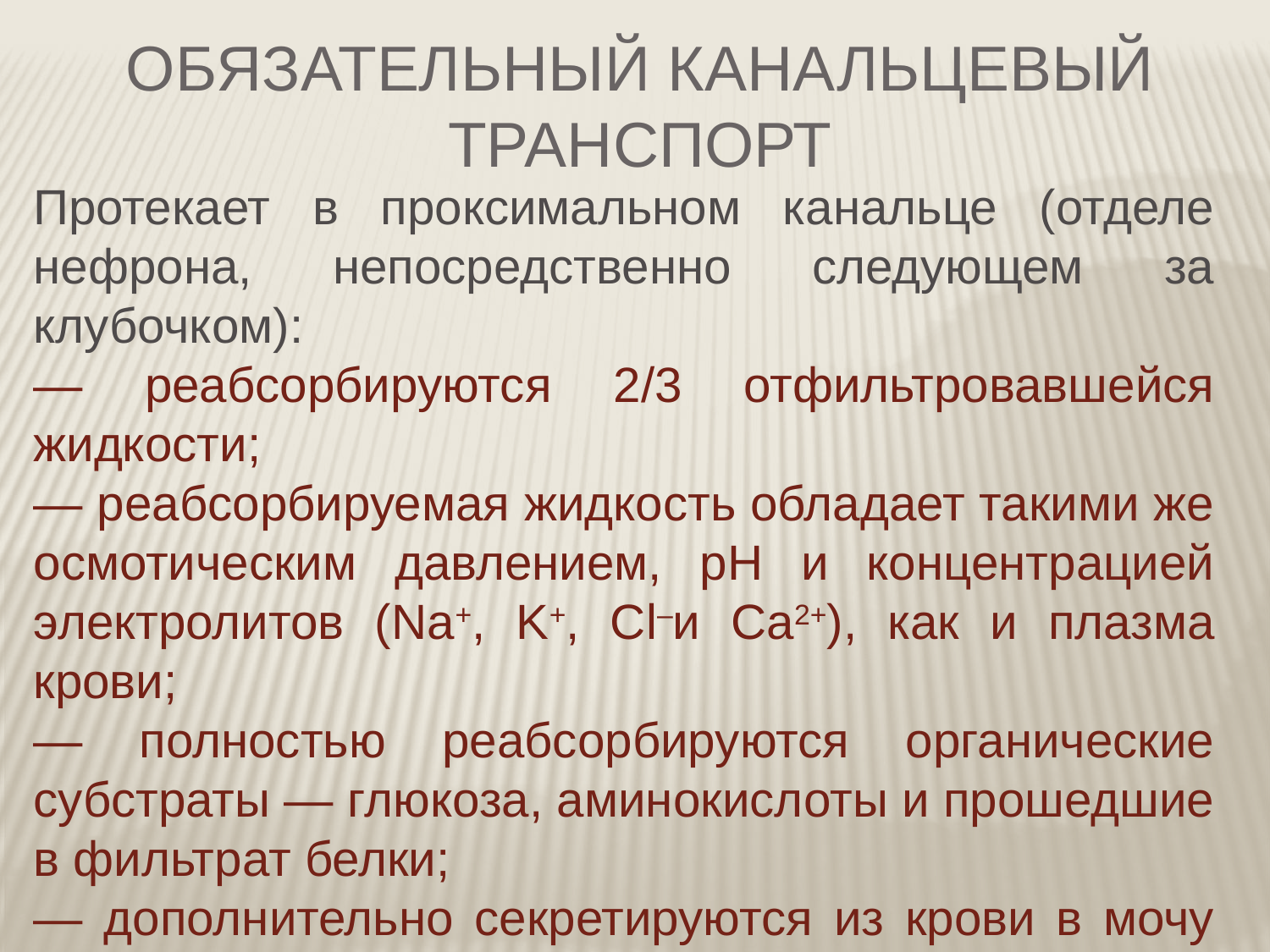

Обязательный Канальцевый транспорт

Протекает в проксимальном канальце (отделе нефрона, непосредственно следующем за клубочком):
— реабсорбируются 2/3 отфильтровавшейся жидкости;
— реабсорбируемая жидкость обладает такими же осмотическим давлением, pH и концентрацией электролитов (Na+, K+, Cl–и Ca2+), как и плазма крови;
— полностью реабсорбируются органические субстраты — глюкоза, аминокислоты и прошедшие в фильтрат белки;
— дополнительно секретируются из крови в мочу те ксенобиотики, для которых существуют переносчики.